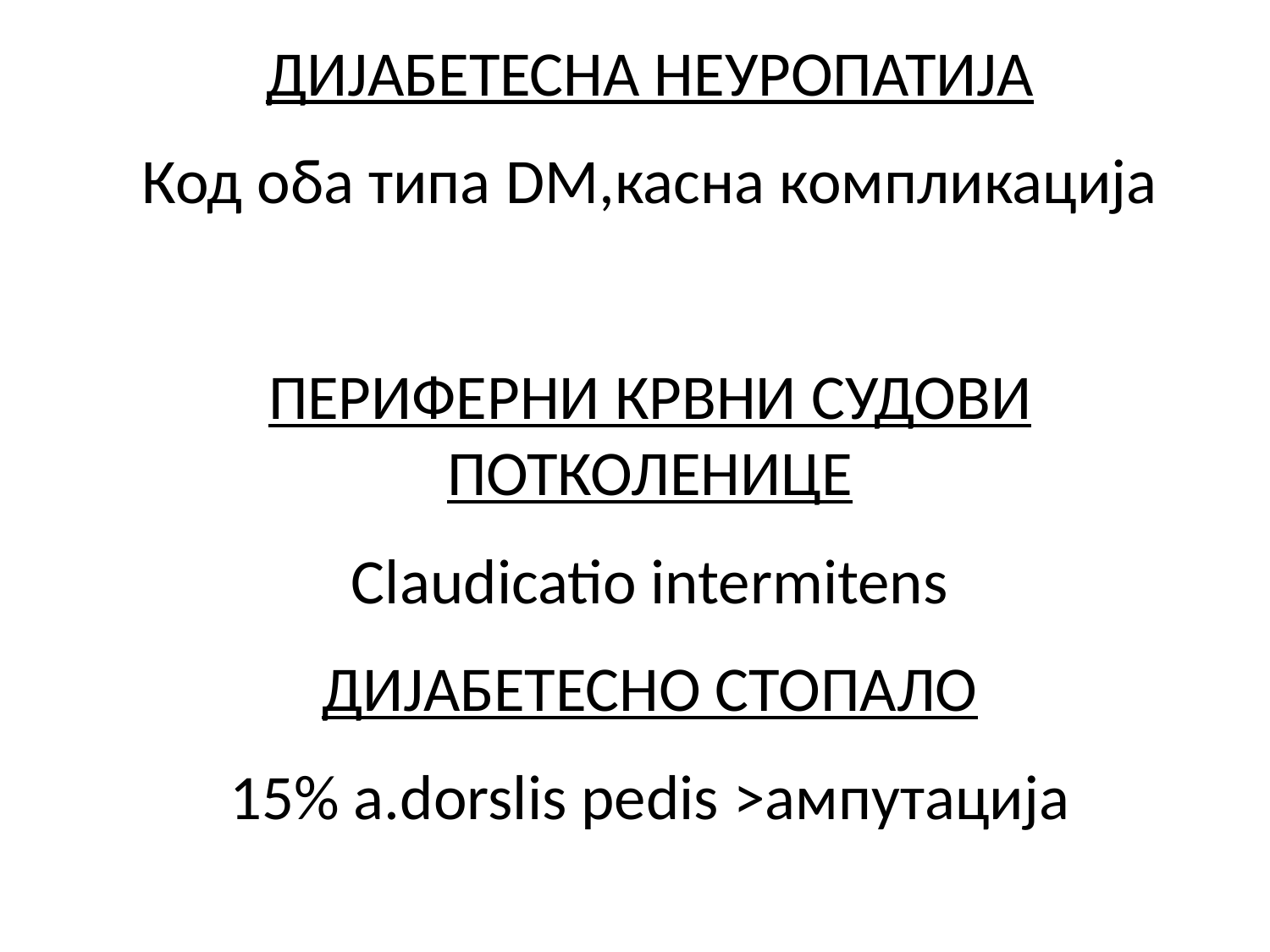

ДИЈАБЕТЕСНА НЕУРОПАТИЈА
Код оба типа DM,касна компликација

ПЕРИФЕРНИ КРВНИ СУДОВИ ПОТКОЛЕНИЦЕ
Claudicatio intermitens
ДИЈАБЕТЕСНО СТОПАЛО
15% a.dorslis pedis >aмпутација